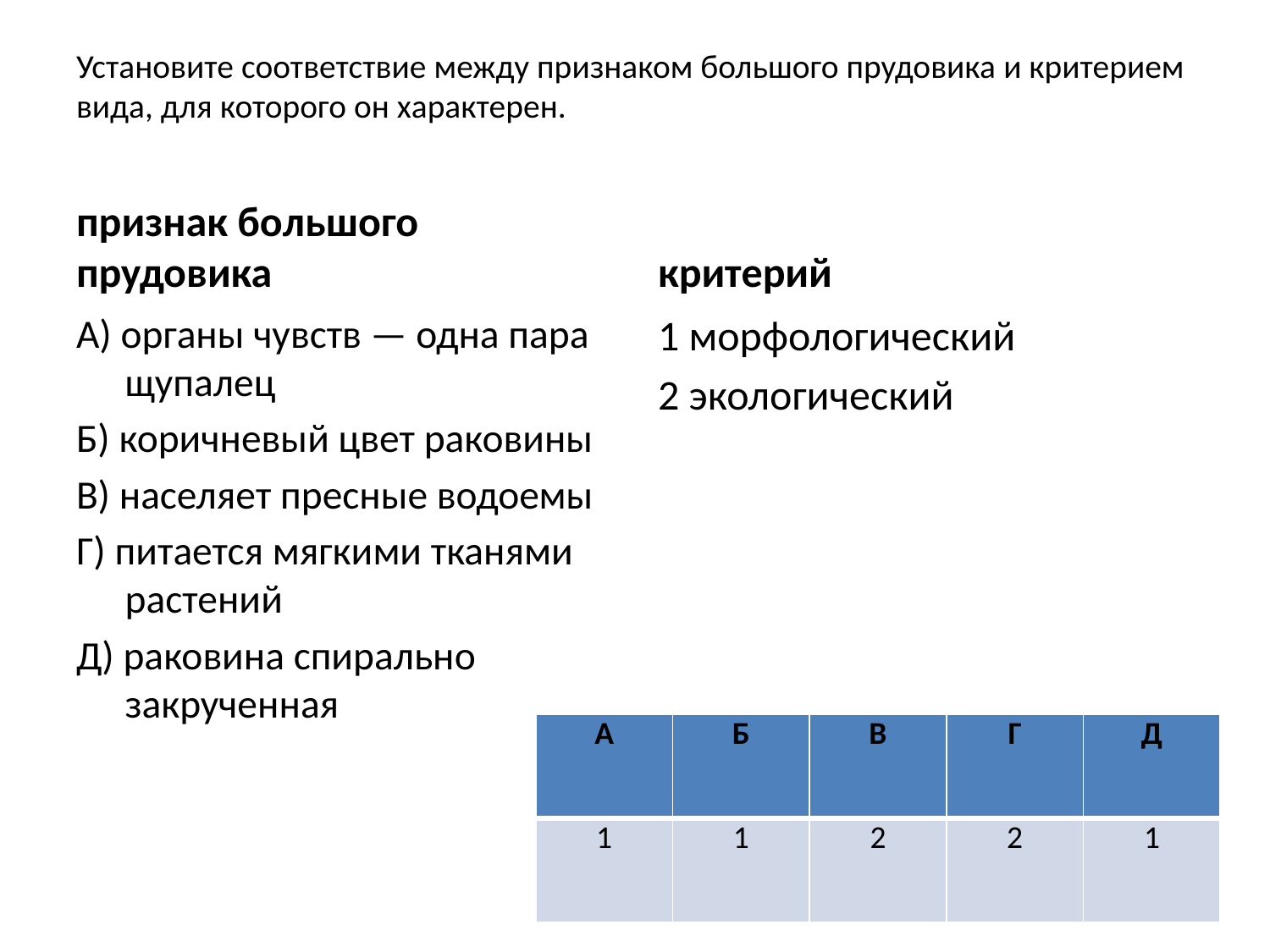

# Установите соответствие между признаком большого прудовика и критерием вида, для которого он характерен.
признак большого прудовика
критерий
A) органы чувств — одна пара щупалец
Б) коричневый цвет раковины
B) населяет пресные водоемы
Г) питается мягкими тканями растений
Д) раковина спирально закрученная
1 морфологический
2 экологический
| А | Б | В | Г | Д |
| --- | --- | --- | --- | --- |
| 1 | 1 | 2 | 2 | 1 |